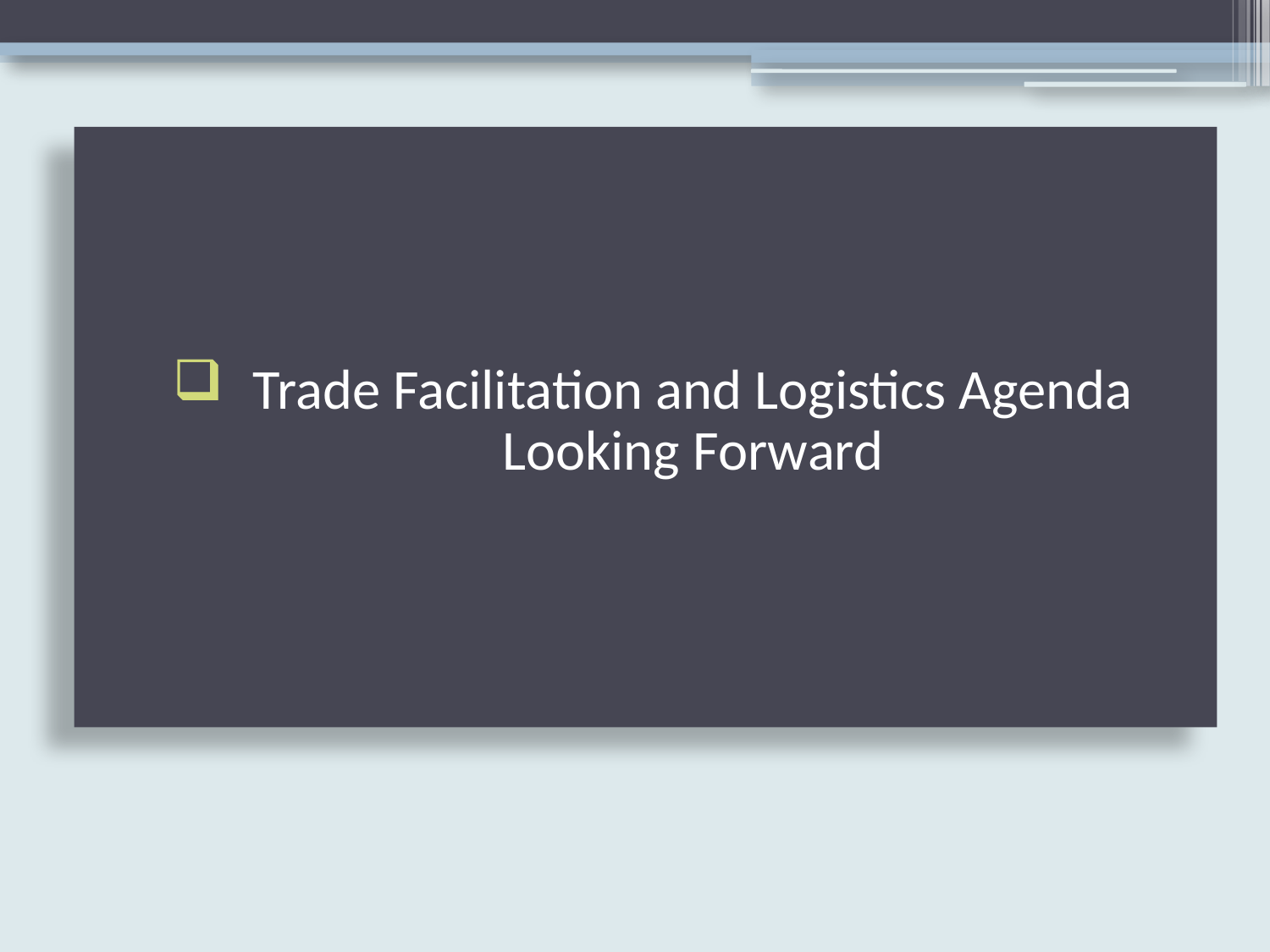

Trade Facilitation and Logistics Agenda Looking Forward